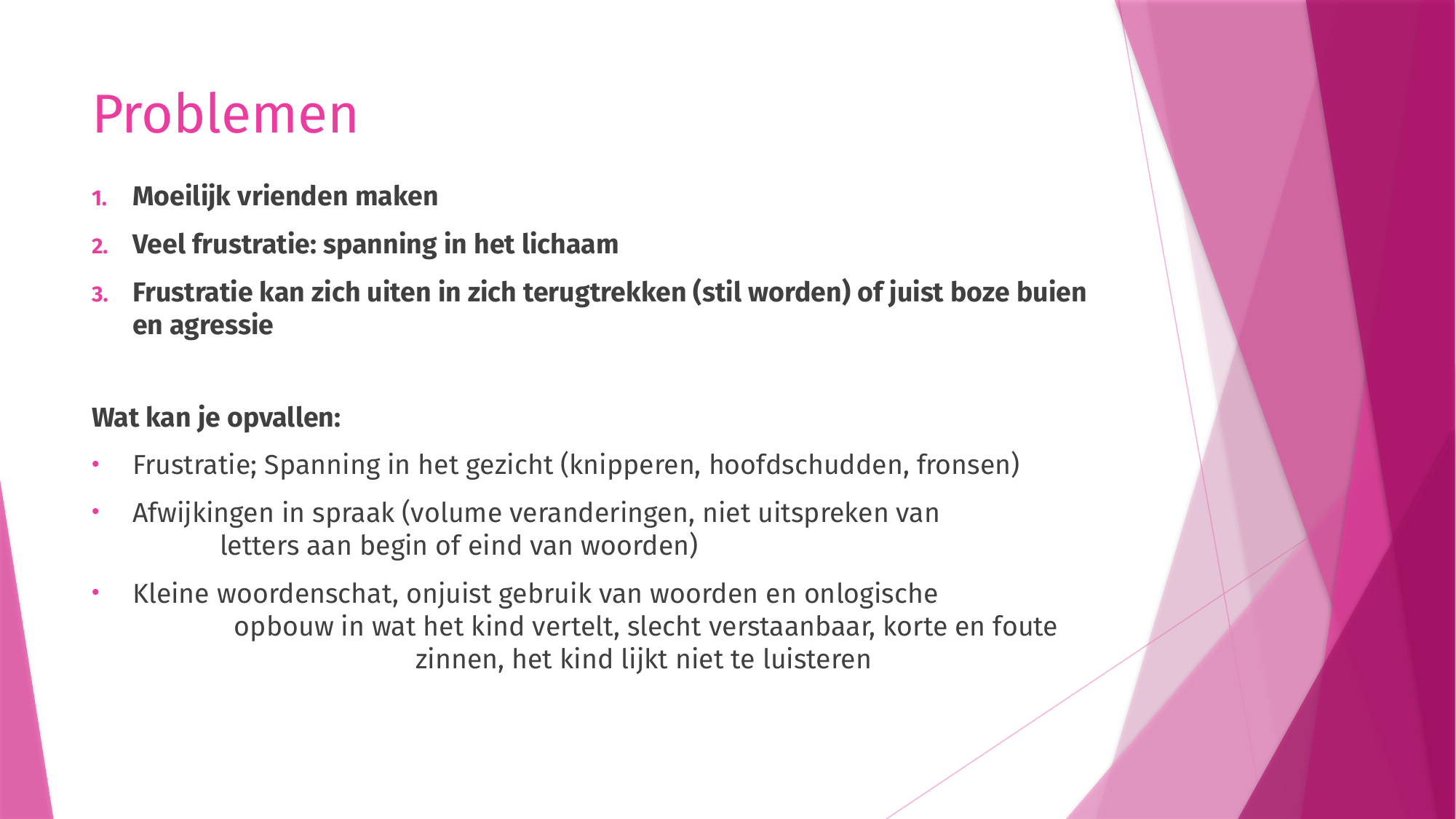

# Problemen
Moeilijk vrienden maken
Veel frustratie: spanning in het lichaam
Frustratie kan zich uiten in zich terugtrekken (stil worden) of juist boze buien en agressie

Wat kan je opvallen:
Frustratie; Spanning in het gezicht (knipperen, hoofdschudden, fronsen)
Afwijkingen in spraak (volume veranderingen, niet uitspreken van                                  letters aan begin of eind van woorden)
Kleine woordenschat, onjuist gebruik van woorden en onlogische                                    opbouw in wat het kind vertelt, slecht verstaanbaar, korte en foute                                             zinnen, het kind lijkt niet te luisteren